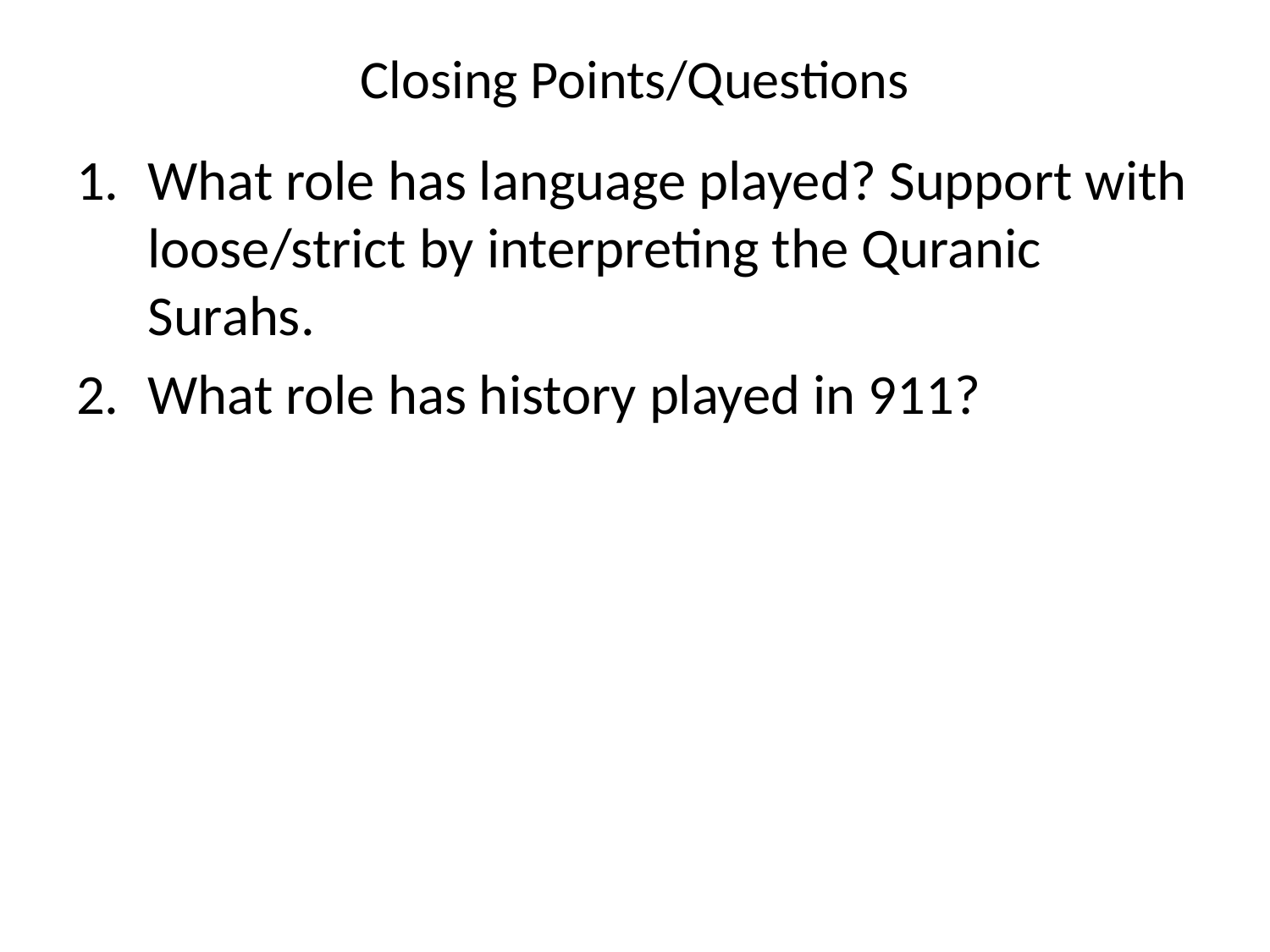

# Closing Points/Questions
What role has language played? Support with loose/strict by interpreting the Quranic Surahs.
What role has history played in 911?